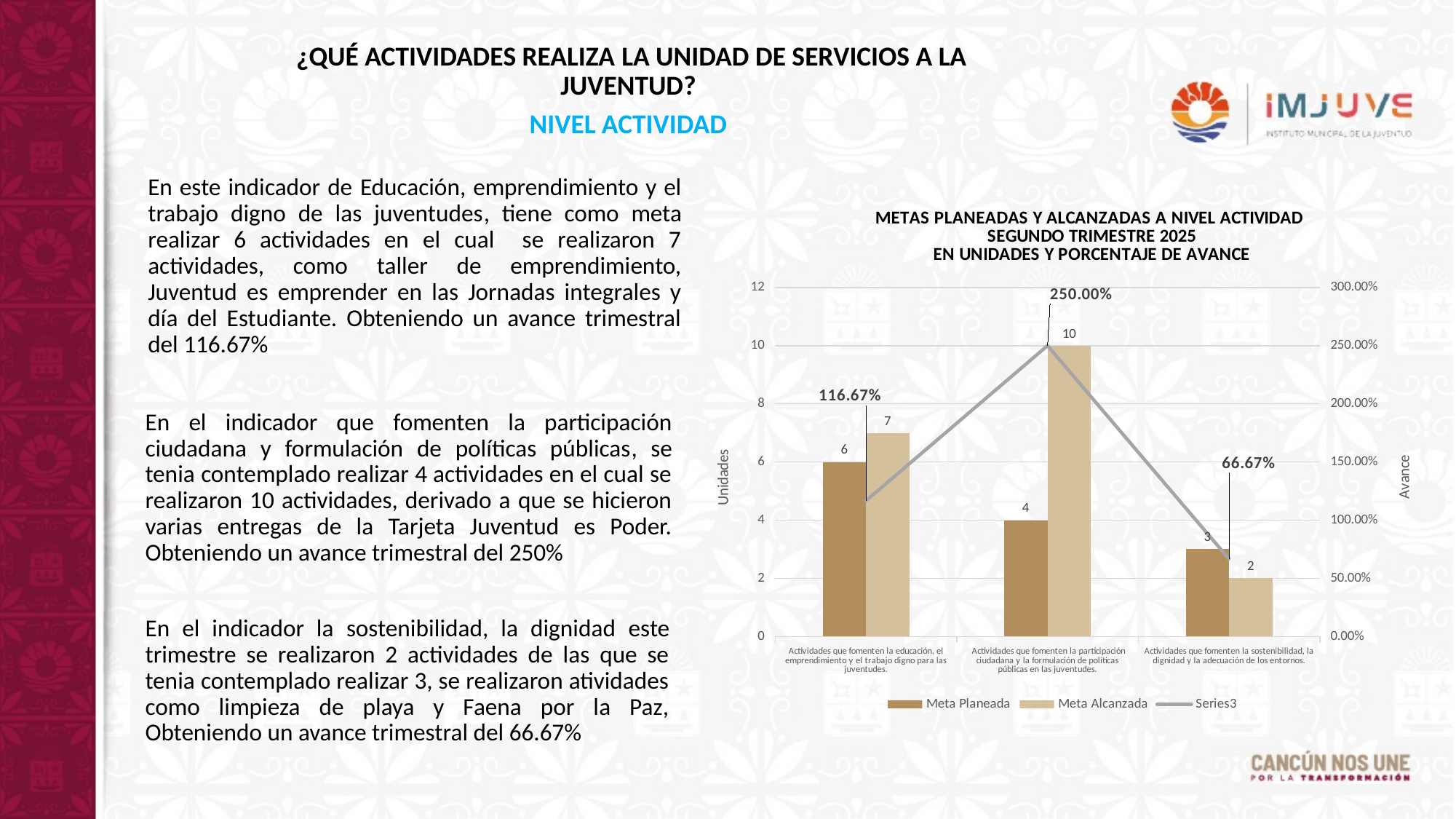

¿QUÉ ACTIVIDADES REALIZA LA UNIDAD DE SERVICIOS A LA JUVENTUD?
NIVEL ACTIVIDAD
En este indicador de Educación, emprendimiento y el trabajo digno de las juventudes, tiene como meta realizar 6 actividades en el cual  se realizaron 7 actividades, como taller de emprendimiento, Juventud es emprender en las Jornadas integrales y día del Estudiante. Obteniendo un avance trimestral del 116.67%

### Chart: METAS PLANEADAS Y ALCANZADAS A NIVEL ACTIVIDAD
SEGUNDO TRIMESTRE 2025
EN UNIDADES Y PORCENTAJE DE AVANCE

| Category | Meta Planeada | Meta Alcanzada |  |
|---|---|---|---|
| Actividades que fomenten la educación, el emprendimiento y el trabajo digno para las juventudes. | 6.0 | 7.0 | 1.1666666666666667 |
|  Actividades que fomenten la participación ciudadana y la formulación de políticas públicas en las juventudes. | 4.0 | 10.0 | 2.5 |
| Actividades que fomenten la sostenibilidad, la dignidad y la adecuación de los entornos. | 3.0 | 2.0 | 0.6666666666666666 |
En el indicador que fomenten la participación ciudadana y formulación de políticas públicas, se tenia contemplado realizar 4 actividades en el cual se realizaron 10 actividades, derivado a que se hicieron varias entregas de la Tarjeta Juventud es Poder. Obteniendo un avance trimestral del 250%
En el indicador la sostenibilidad, la dignidad este trimestre se realizaron 2 actividades de las que se tenia contemplado realizar 3, se realizaron atividades como limpieza de playa y Faena por la Paz, Obteniendo un avance trimestral del 66.67%